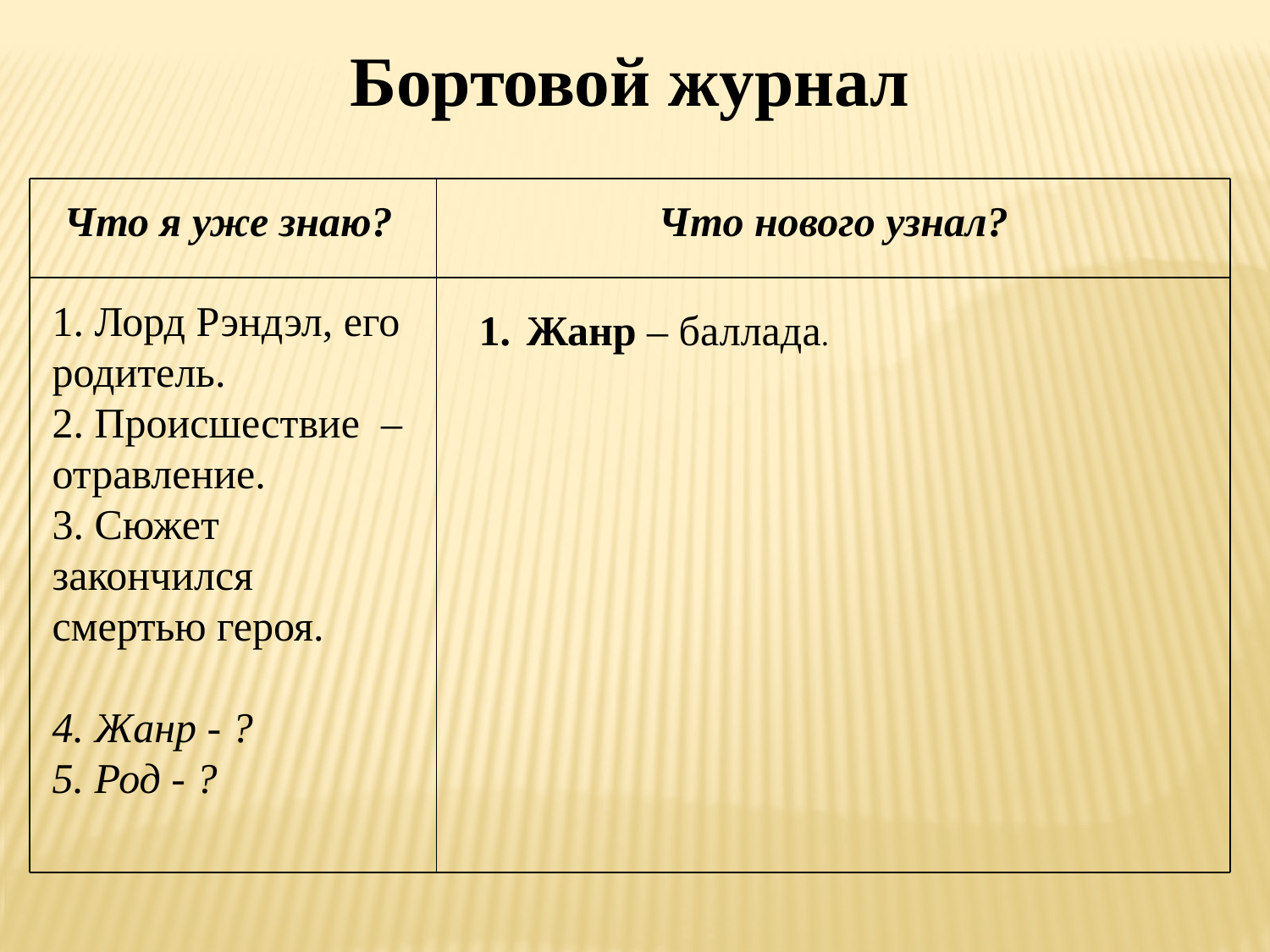

Бортовой журнал
Что я уже знаю?
Что нового узнал?
1. Лорд Рэндэл, его родитель.
2. Происшествие  – отравление.
3. Сюжет закончился смертью героя.

4. Жанр - ?
5. Род - ?
Жанр – баллада.